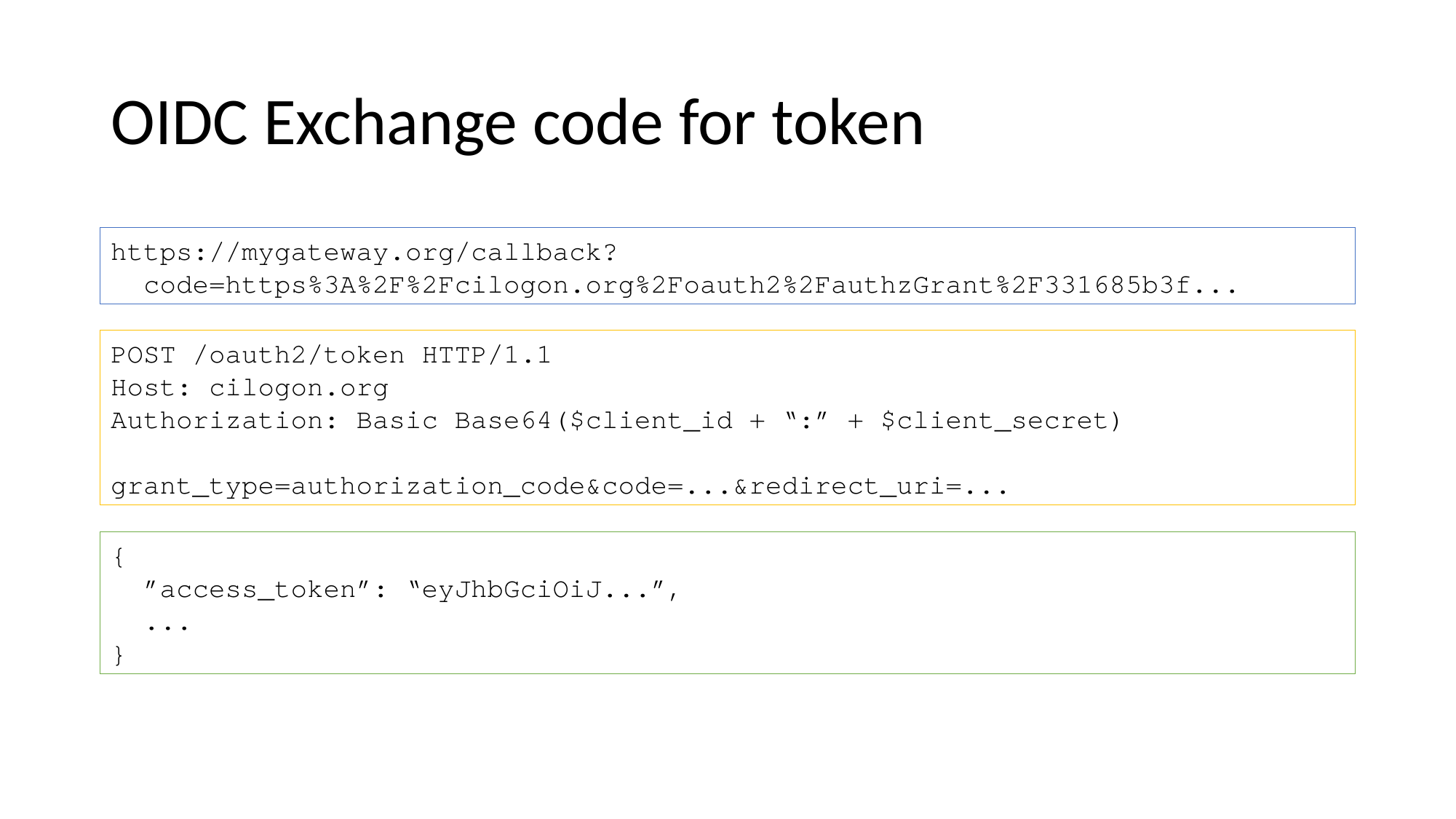

# OIDC Exchange code for token
https://mygateway.org/callback?
  code=https%3A%2F%2Fcilogon.org%2Foauth2%2FauthzGrant%2F331685b3f...
POST /oauth2/token HTTP/1.1
Host: cilogon.org
Authorization: Basic Base64($client_id + “:” + $client_secret)

grant_type=authorization_code&code=...&redirect_uri=...
{
  ”access_token”: “eyJhbGciOiJ...”,
  ...
}